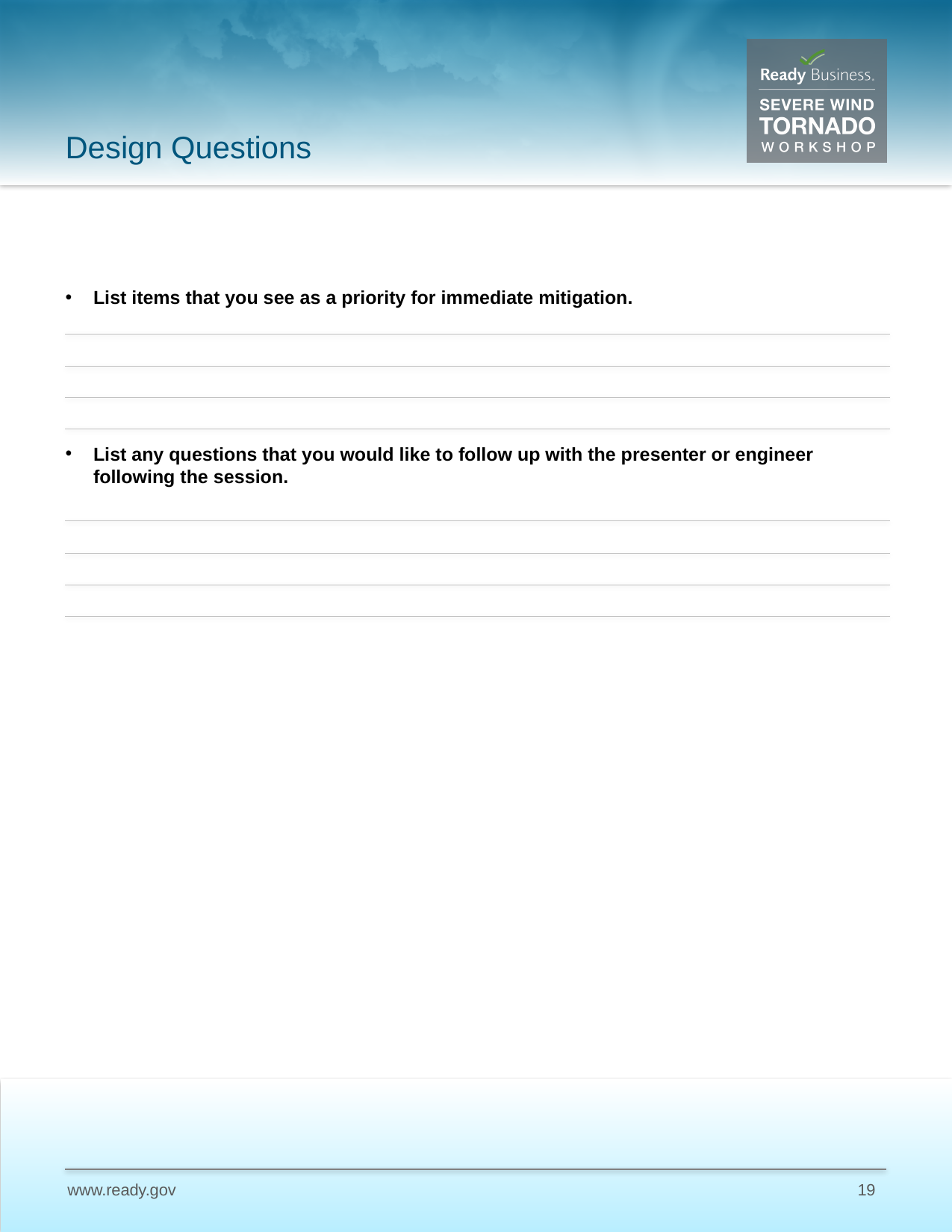

# Design Questions
List items that you see as a priority for immediate mitigation.

List any questions that you would like to follow up with the presenter or engineer following the session.
19